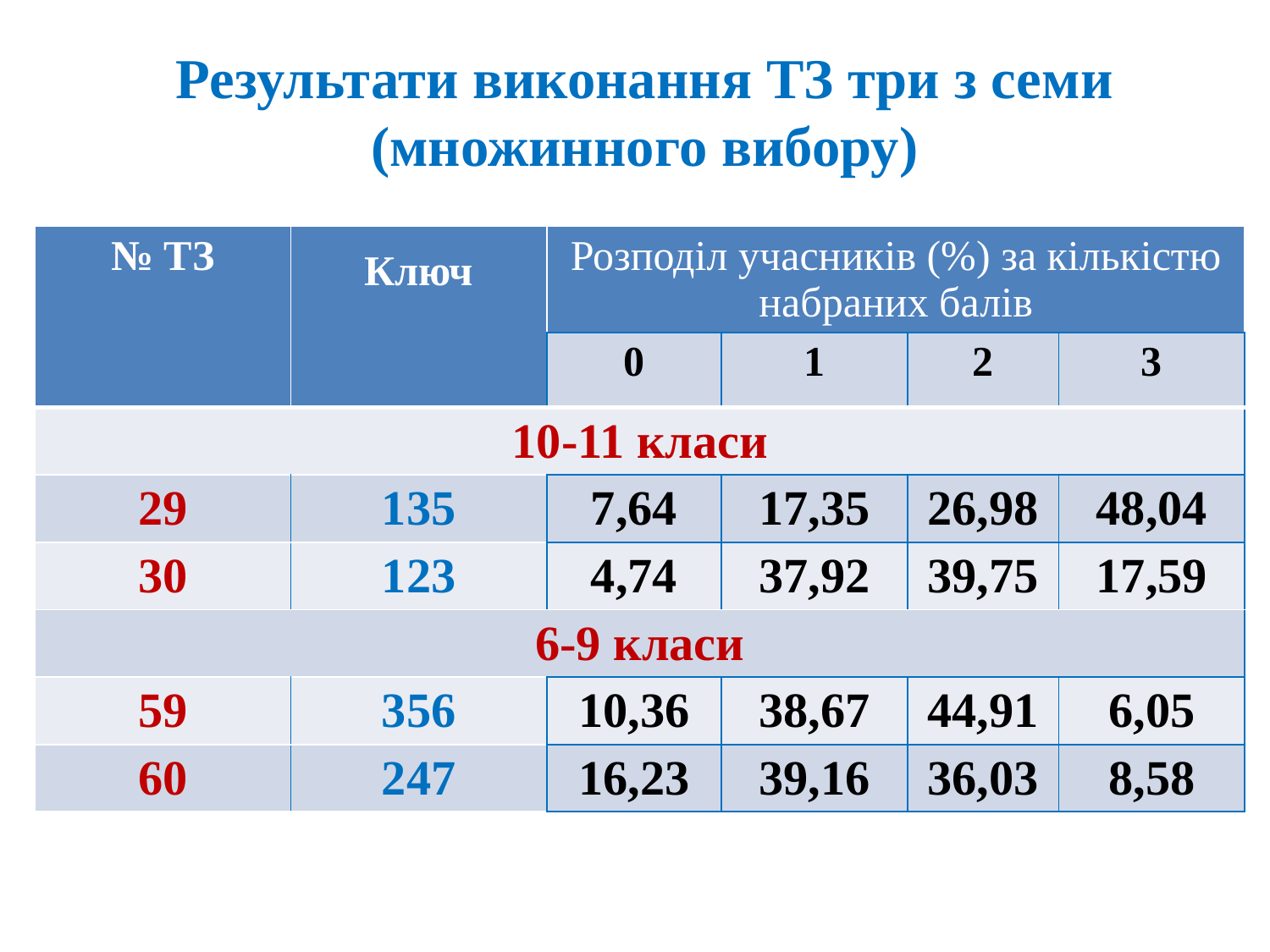

Результати виконання ТЗ три з семи (множинного вибору)
| № ТЗ | Ключ | Розподіл учасників (%) за кількістю набраних балів |  |  |  |
| --- | --- | --- | --- | --- | --- |
|  |  | 0 | 1 | 2 | 3 |
| 10-11 класи |  |  |  |  |  |
| 29 | 135 | 7,64 | 17,35 | 26,98 | 48,04 |
| 30 | 123 | 4,74 | 37,92 | 39,75 | 17,59 |
| 6-9 класи |  |  |  |  |  |
| 59 | 356 | 10,36 | 38,67 | 44,91 | 6,05 |
| 60 | 247 | 16,23 | 39,16 | 36,03 | 8,58 |